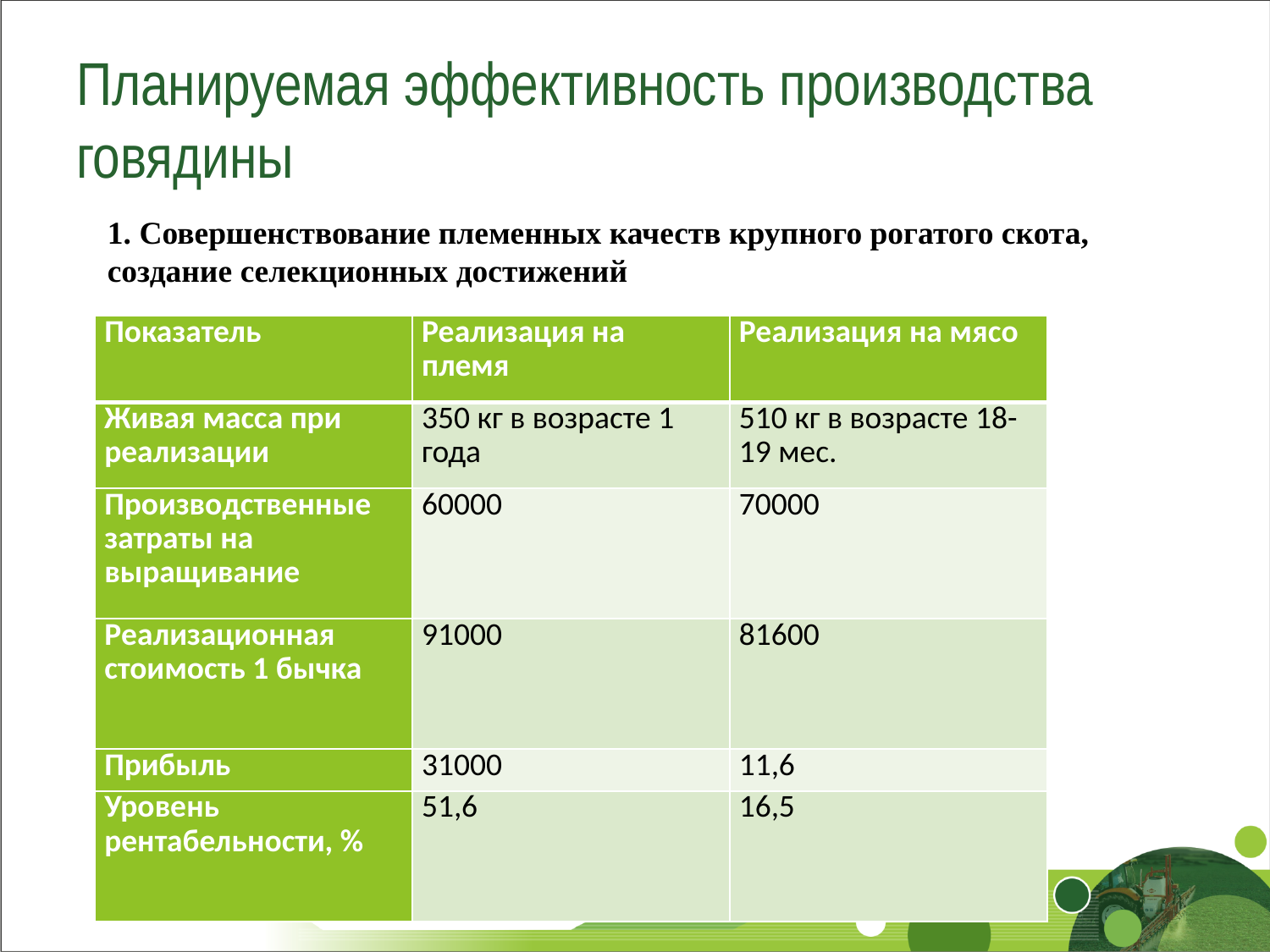

# Планируемая эффективность производства говядины
1. Совершенствование племенных качеств крупного рогатого скота, создание селекционных достижений

| Показатель | Реализация на племя | Реализация на мясо |
| --- | --- | --- |
| Живая масса при реализации | 350 кг в возрасте 1 года | 510 кг в возрасте 18-19 мес. |
| Производственные затраты на выращивание | 60000 | 70000 |
| Реализационная стоимость 1 бычка | 91000 | 81600 |
| Прибыль | 31000 | 11,6 |
| Уровень рентабельности, % | 51,6 | 16,5 |